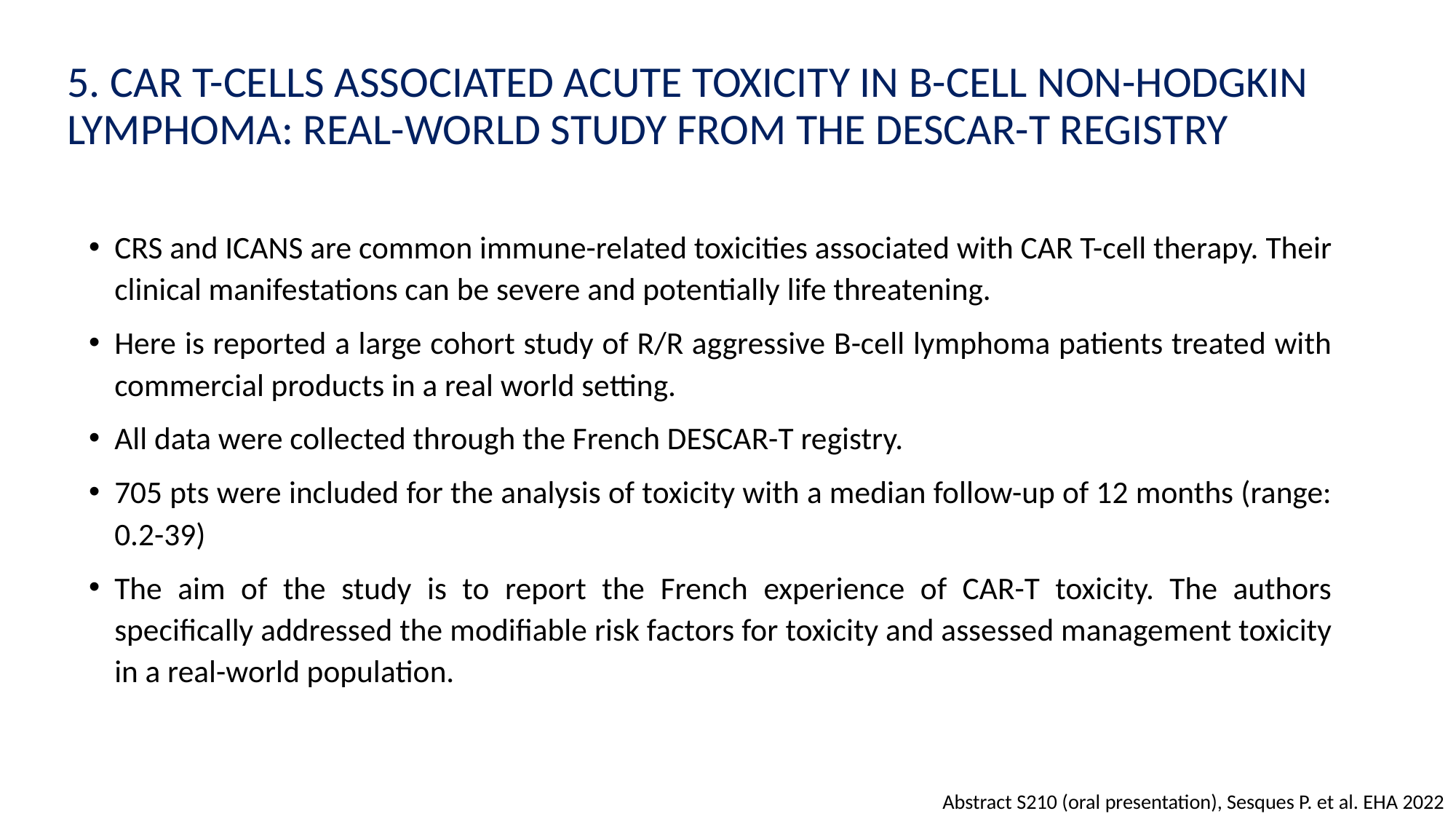

5. CAR T-CELLS ASSOCIATED ACUTE TOXICITY IN B-CELL NON-HODGKIN LYMPHOMA: REAL-WORLD STUDY FROM THE DESCAR-T REGISTRY
CRS and ICANS are common immune-related toxicities associated with CAR T-cell therapy. Their clinical manifestations can be severe and potentially life threatening.
Here is reported a large cohort study of R/R aggressive B-cell lymphoma patients treated with commercial products in a real world setting.
All data were collected through the French DESCAR-T registry.
705 pts were included for the analysis of toxicity with a median follow-up of 12 months (range: 0.2-39)
The aim of the study is to report the French experience of CAR-T toxicity. The authors specifically addressed the modifiable risk factors for toxicity and assessed management toxicity in a real-world population.

Abstract S210 (oral presentation), Sesques P. et al. EHA 2022